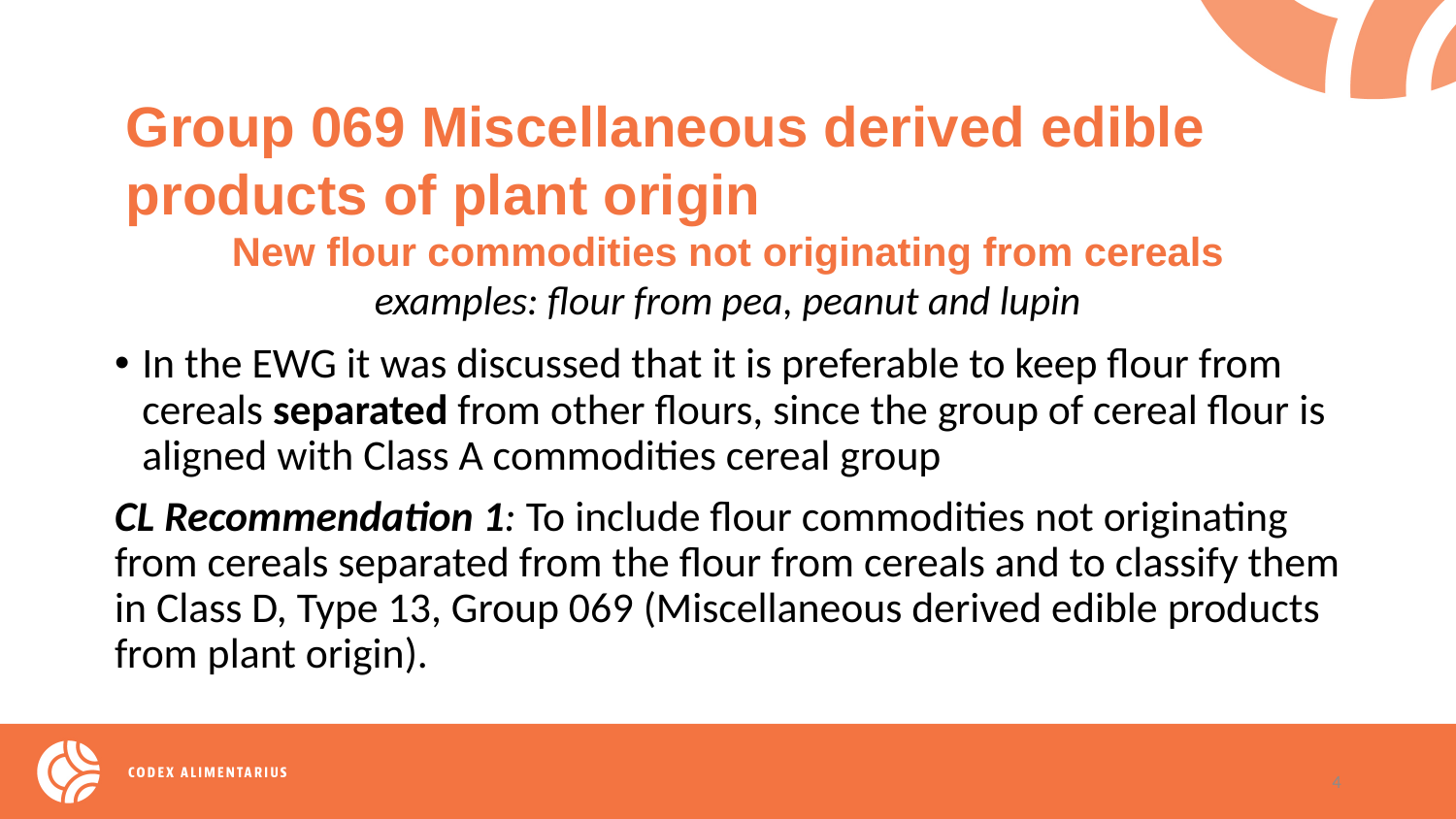

Group 069 Miscellaneous derived edible products of plant origin
New flour commodities not originating from cereals
examples: flour from pea, peanut and lupin

In the EWG it was discussed that it is preferable to keep flour from cereals separated from other flours, since the group of cereal flour is aligned with Class A commodities cereal group
CL Recommendation 1: To include flour commodities not originating from cereals separated from the flour from cereals and to classify them in Class D, Type 13, Group 069 (Miscellaneous derived edible products from plant origin).
4